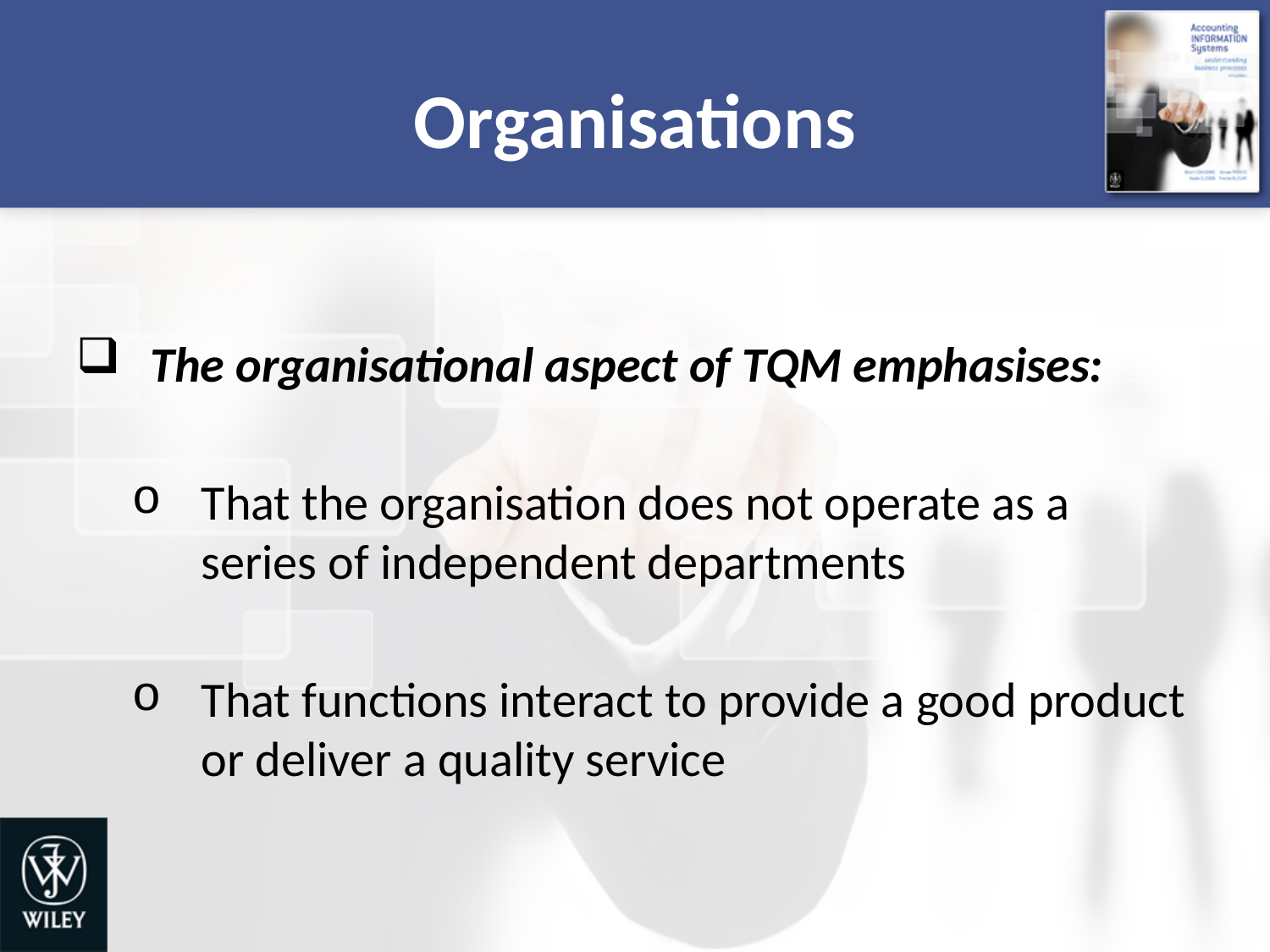

# Organisations
The organisational aspect of TQM emphasises:

That the organisation does not operate as a series of independent departments

That functions interact to provide a good product or deliver a quality service